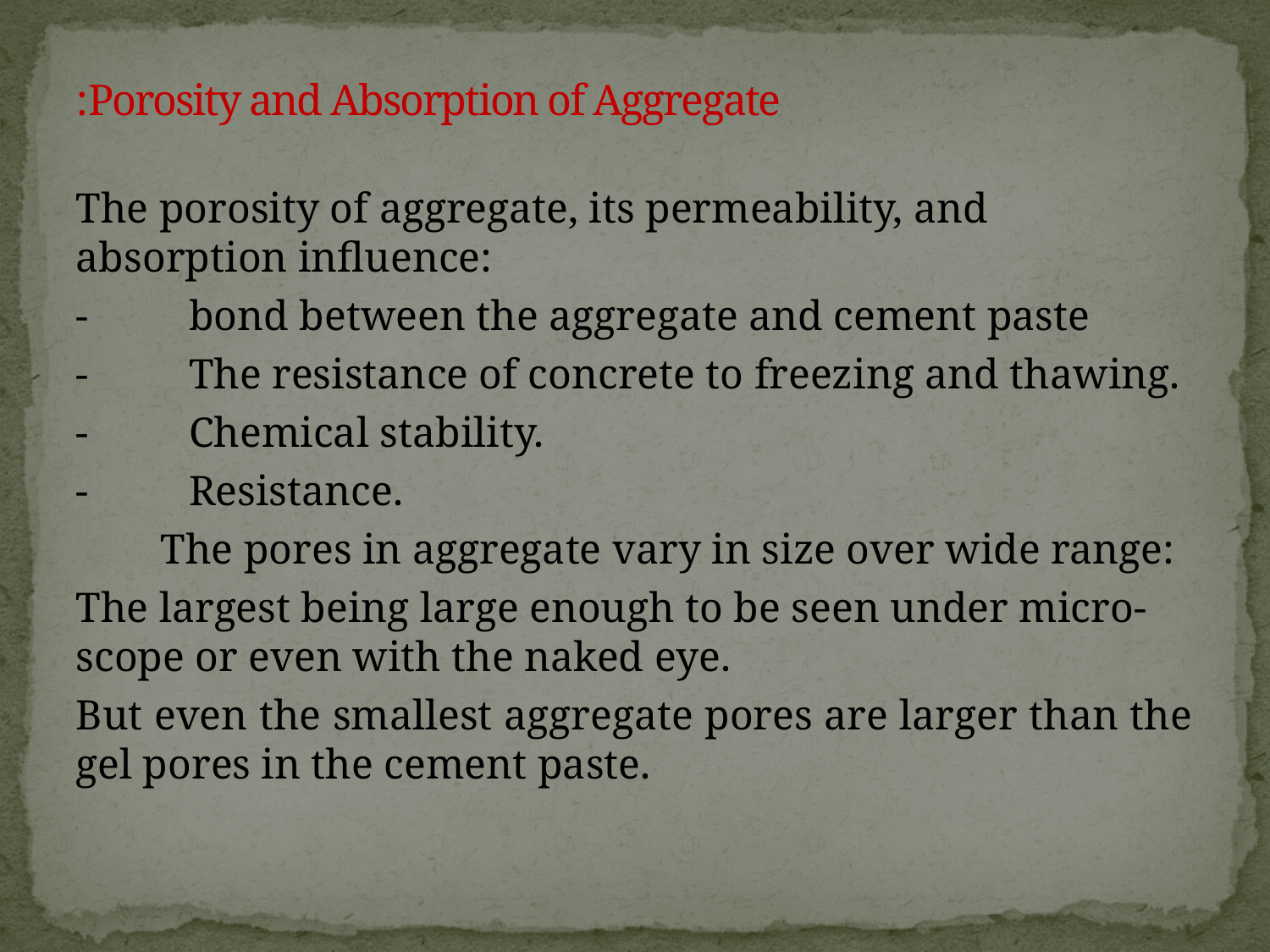

# Porosity and Absorption of Aggregate:
The porosity of aggregate, its permeability, and absorption influence:
-	bond between the aggregate and cement paste
-	The resistance of concrete to freezing and thawing.
-	Chemical stability.
-	Resistance.
        The pores in aggregate vary in size over wide range:
The largest being large enough to be seen under micro-scope or even with the naked eye.
But even the smallest aggregate pores are larger than the gel pores in the cement paste.